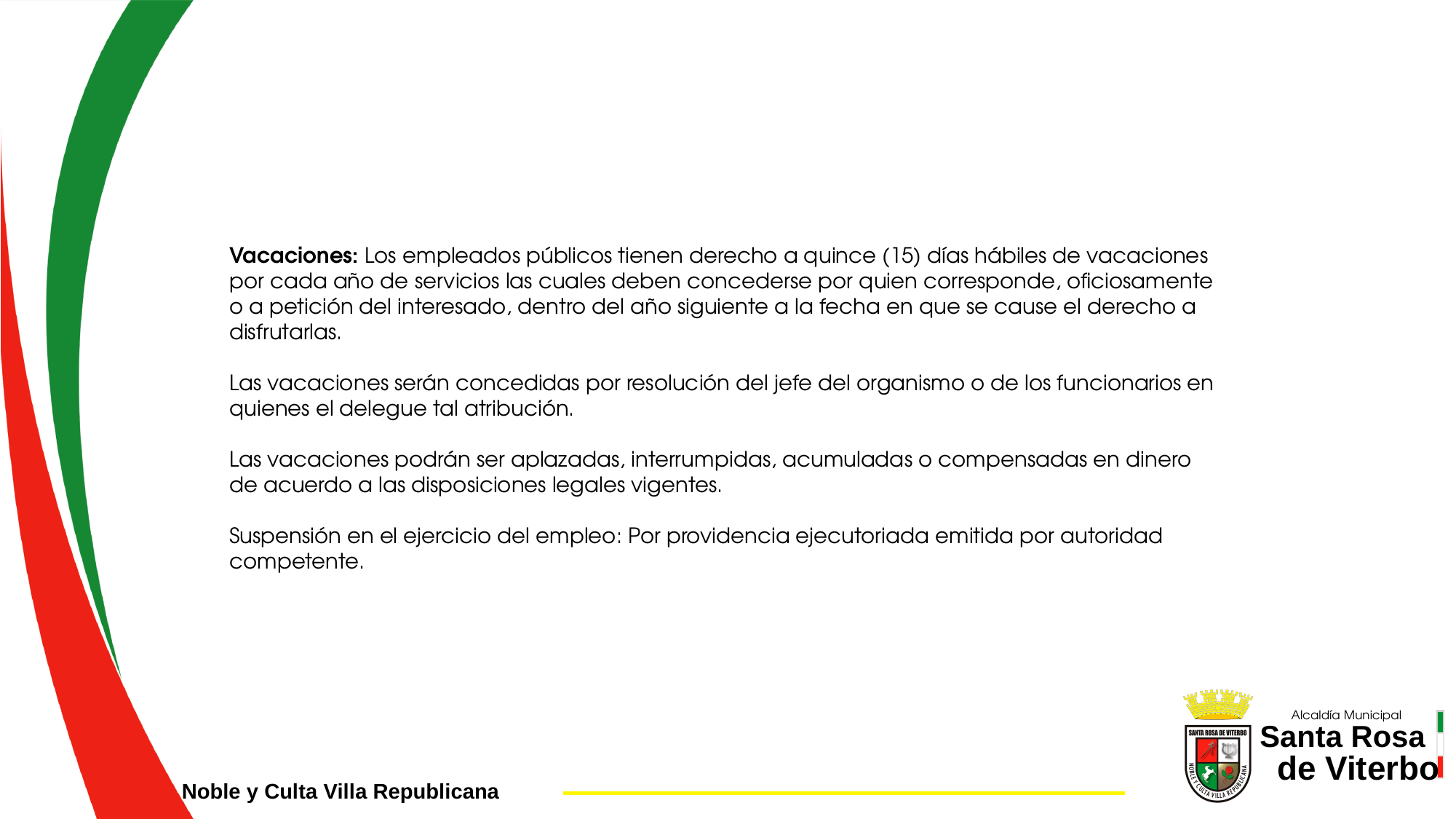

Vacaciones: Los empleados públicos tienen derecho a quince (15) días hábiles de vacaciones por cada año de servicios las cuales deben concederse por quien corresponde, oficiosamente o a petición del interesado, dentro del año siguiente a la fecha en que se cause el derecho a disfrutarlas.

Las vacaciones serán concedidas por resolución del jefe del organismo o de los funcionarios en quienes el delegue tal atribución.

Las vacaciones podrán ser aplazadas, interrumpidas, acumuladas o compensadas en dinero de acuerdo a las disposiciones legales vigentes.

Suspensión en el ejercicio del empleo: Por providencia ejecutoriada emitida por autoridad competente.